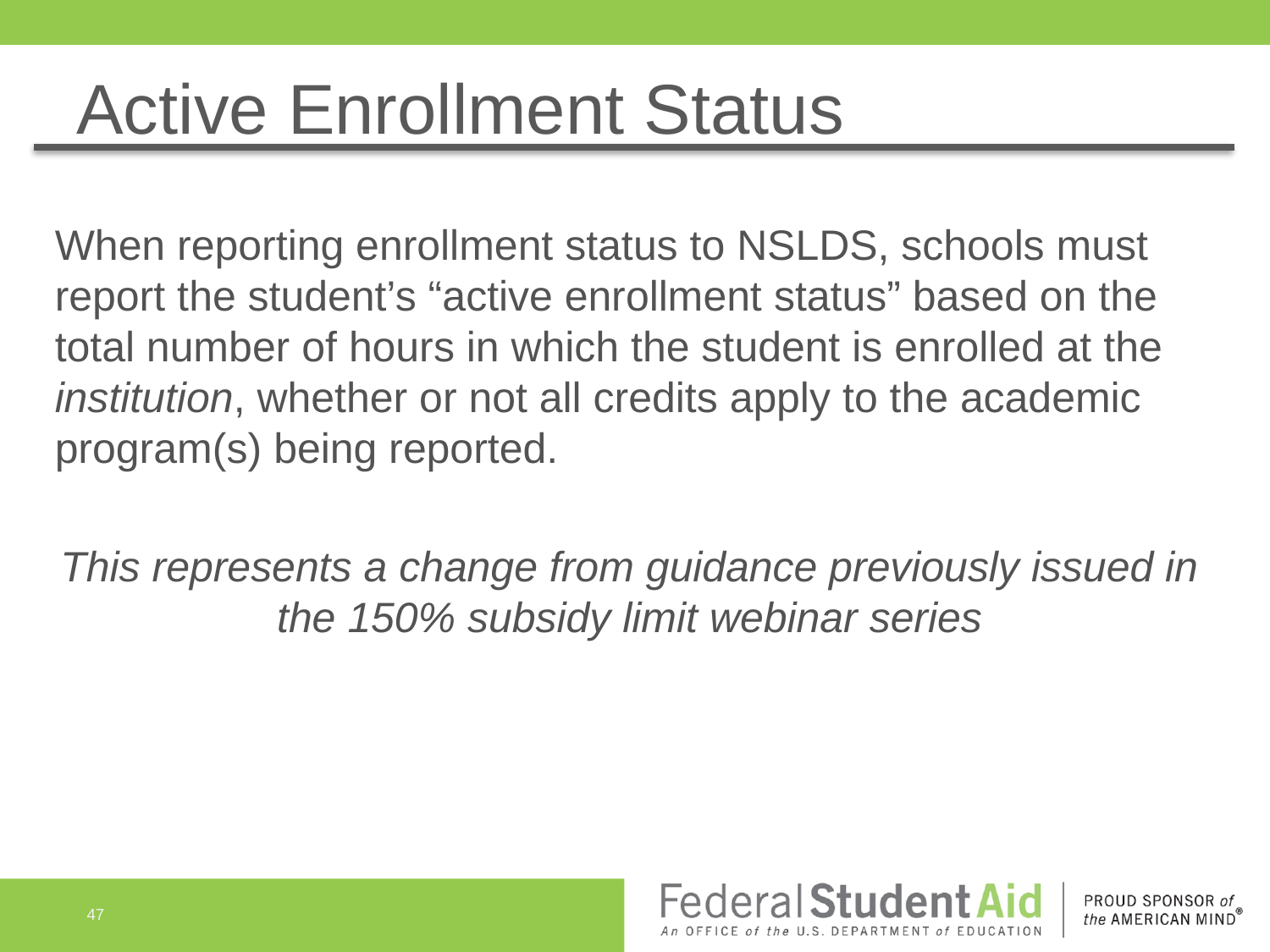

# Active Enrollment Status
When reporting enrollment status to NSLDS, schools must report the student’s “active enrollment status” based on the total number of hours in which the student is enrolled at the institution, whether or not all credits apply to the academic program(s) being reported.

This represents a change from guidance previously issued in the 150% subsidy limit webinar series
47